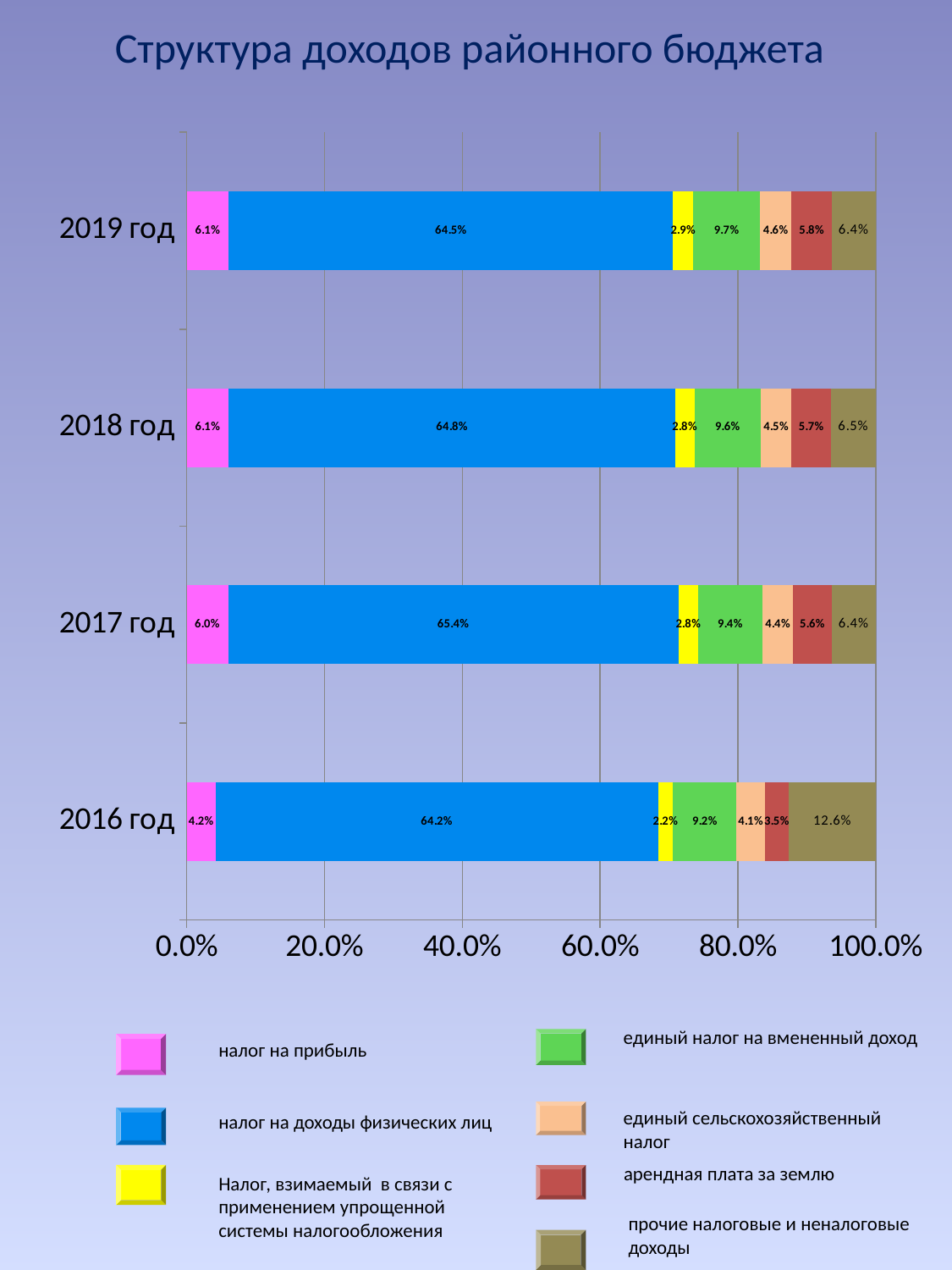

# Структура доходов районного бюджета

### Chart

| Category | приб | ндфл | упрощенка | енвд | есхн | аренда земли | прочие |
|---|---|---|---|---|---|---|---|
| 2016 год | 0.04200000000000002 | 0.6420000000000003 | 0.022 | 0.09200000000000003 | 0.041 | 0.03500000000000001 | 0.126 |
| 2017 год | 0.060000000000000026 | 0.6540000000000004 | 0.028 | 0.09400000000000003 | 0.044 | 0.056 | 0.06400000000000004 |
| 2018 год | 0.06100000000000001 | 0.6480000000000004 | 0.028 | 0.096 | 0.04500000000000001 | 0.05700000000000002 | 0.065 |
| 2019 год | 0.06100000000000001 | 0.6450000000000004 | 0.029 | 0.097 | 0.046 | 0.058 | 0.06400000000000004 |
единый налог на вмененный доход

налог на прибыль

единый сельскохозяйственный налог

налог на доходы физических лиц

арендная плата за землю

Налог, взимаемый  в связи с применением упрощенной системы налогообложения
прочие налоговые и неналоговые доходы